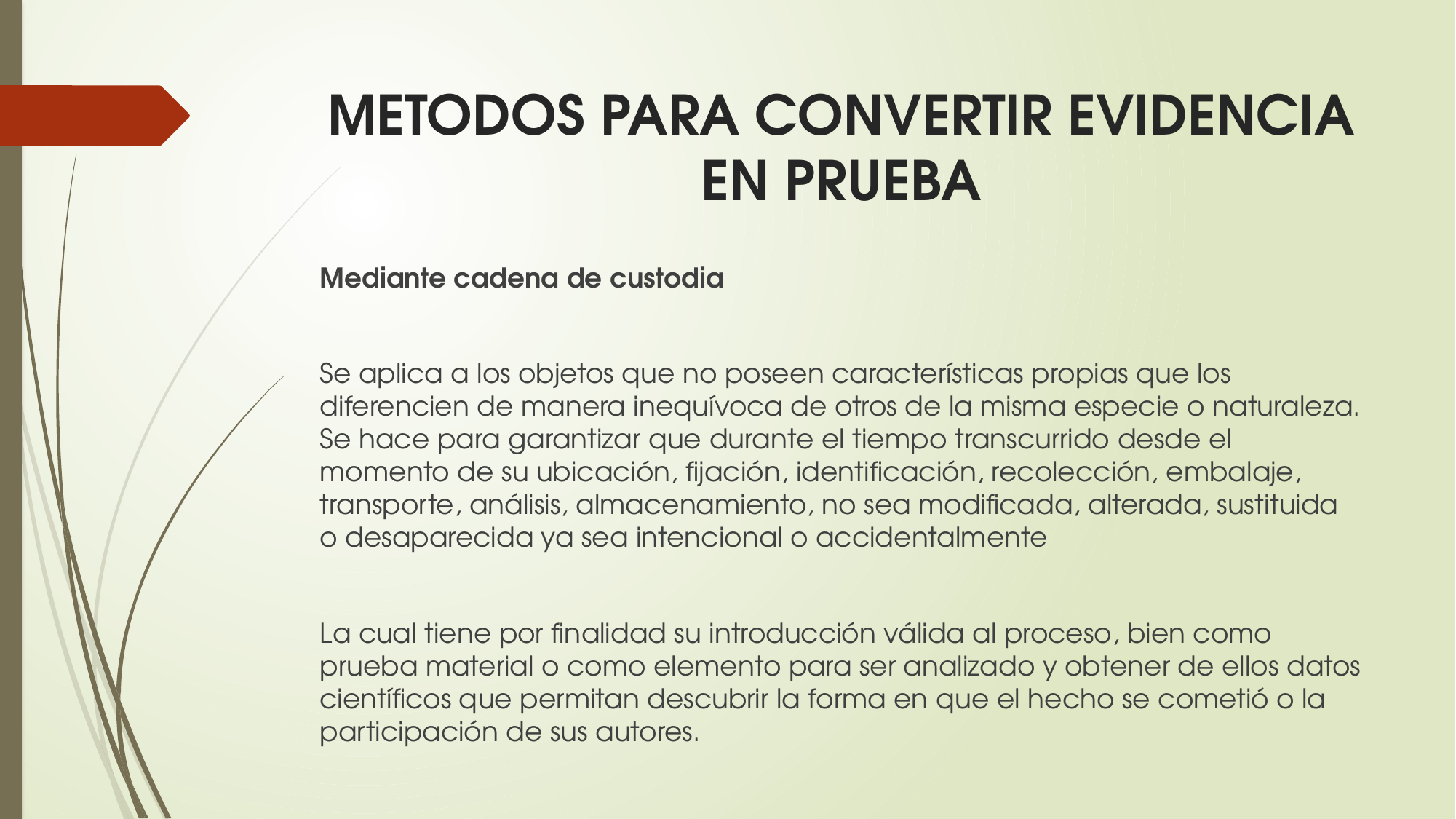

# METODOS PARA CONVERTIR EVIDENCIA EN PRUEBA
Mediante cadena de custodia

Se aplica a los objetos que no poseen características propias que los diferencien de manera inequívoca de otros de la misma especie o naturaleza. Se hace para garantizar que durante el tiempo transcurrido desde el momento de su ubicación, fijación, identificación, recolección, embalaje, transporte, análisis, almacenamiento, no sea modificada, alterada, sustituida o desaparecida ya sea intencional o accidentalmente

La cual tiene por finalidad su introducción válida al proceso, bien como prueba material o como elemento para ser analizado y obtener de ellos datos científicos que permitan descubrir la forma en que el hecho se cometió o la participación de sus autores.